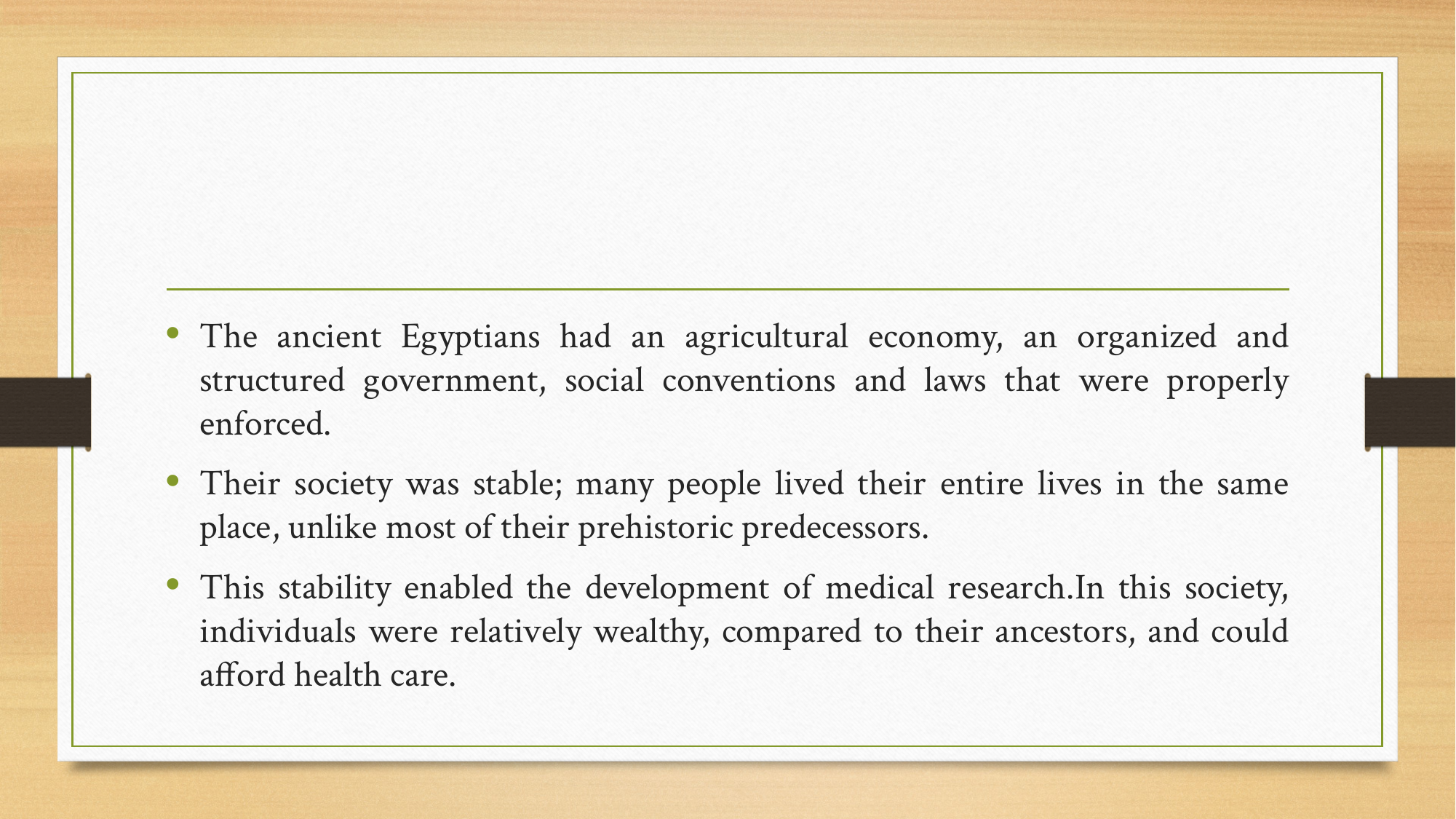

The ancient Egyptians had an agricultural economy, an organized and structured government, social conventions and laws that were properly enforced.
Their society was stable; many people lived their entire lives in the same place, unlike most of their prehistoric predecessors.
This stability enabled the development of medical research.In this society, individuals were relatively wealthy, compared to their ancestors, and could afford health care.